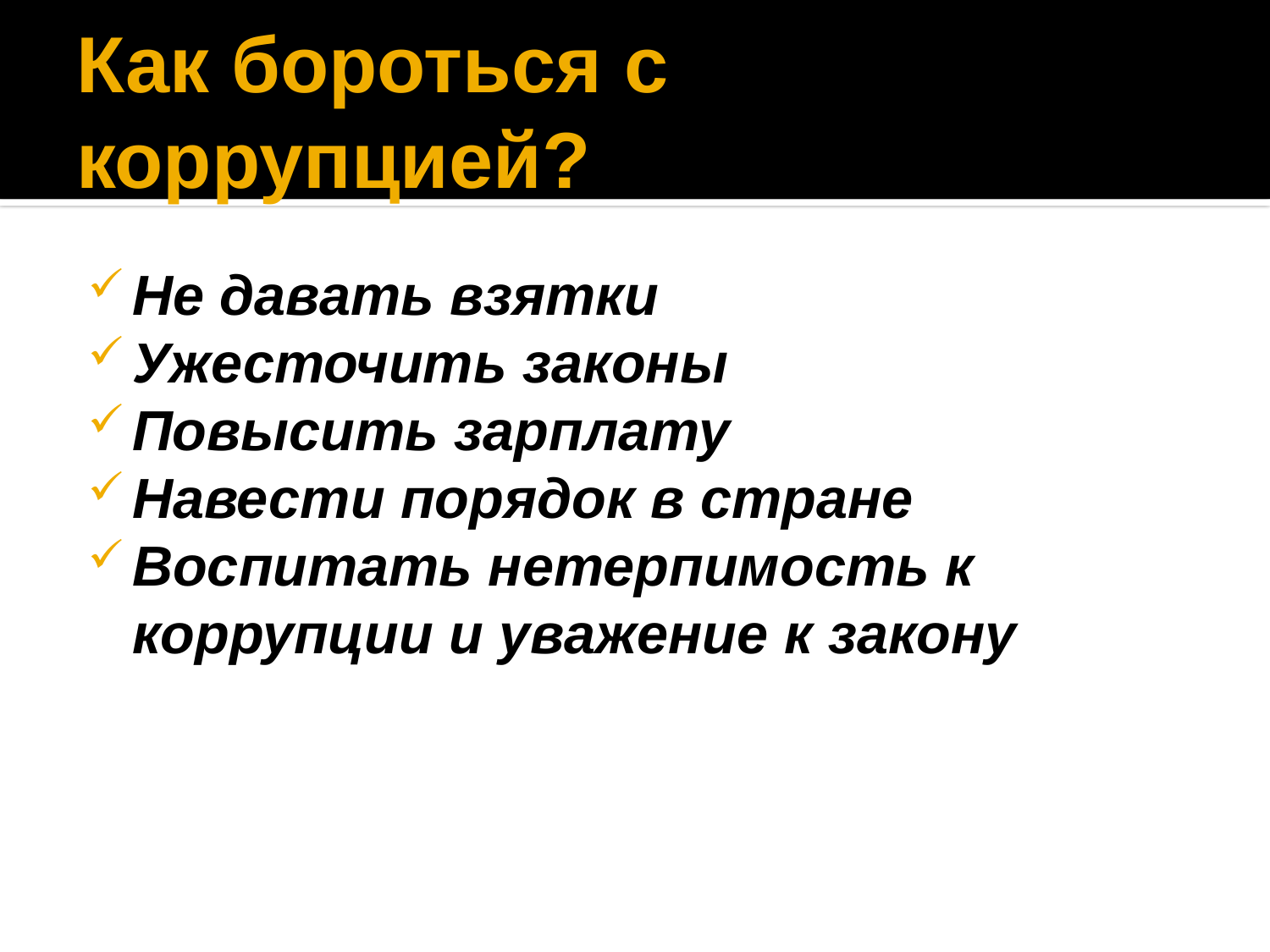

# Как бороться с коррупцией?
Не давать взятки
Ужесточить законы
Повысить зарплату
Навести порядок в стране
Воспитать нетерпимость к коррупции и уважение к закону